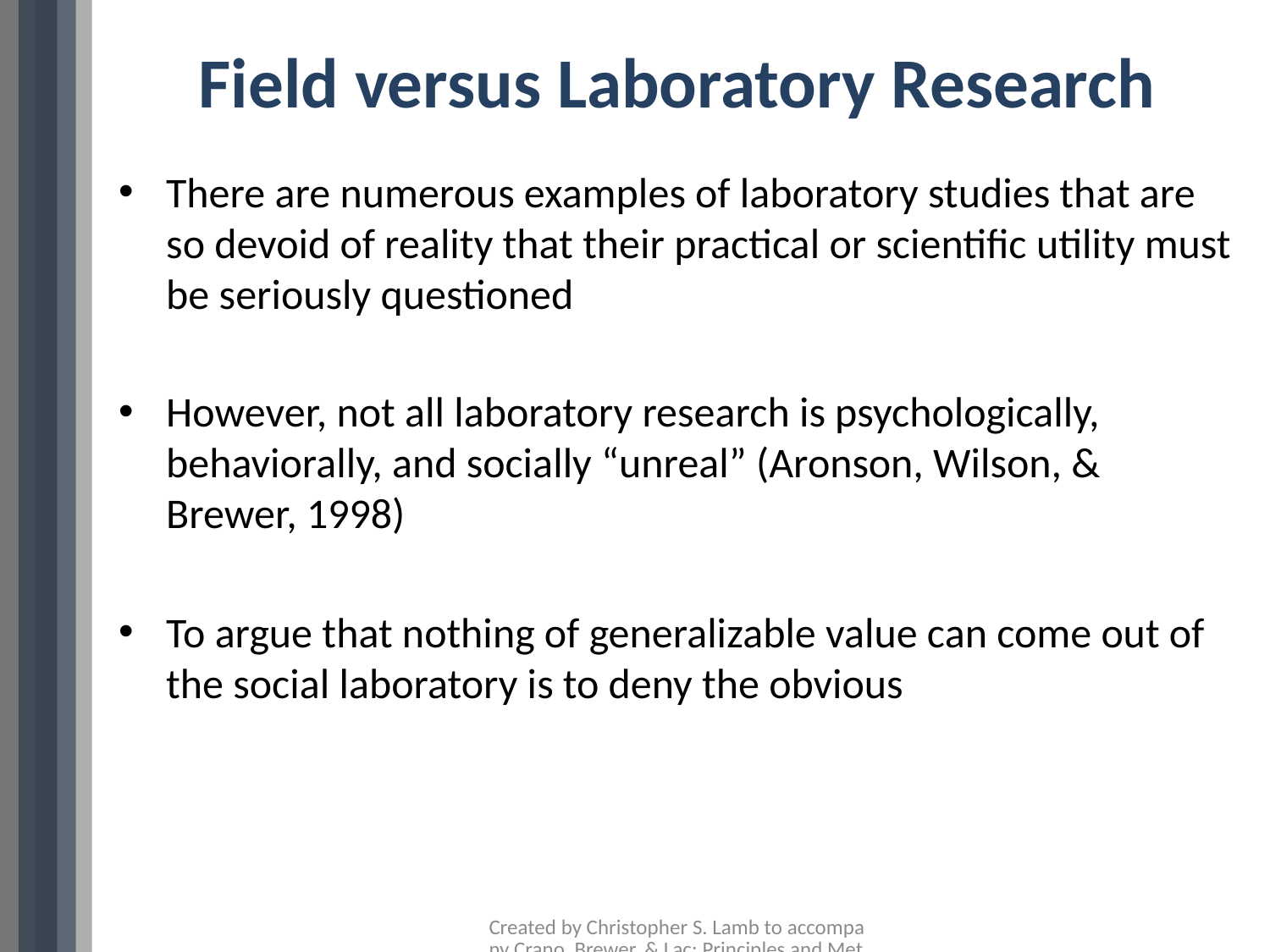

# Field versus Laboratory Research
There are numerous examples of laboratory studies that are so devoid of reality that their practical or scientific utility must be seriously questioned

However, not all laboratory research is psychologically, behaviorally, and socially “unreal” (Aronson, Wilson, & Brewer, 1998)

To argue that nothing of generalizable value can come out of the social laboratory is to deny the obvious
Created by Christopher S. Lamb to accompany Crano, Brewer, & Lac: Principles and Methods of Social Research, 3rd Edition, 2015, Routledge/Taylor & Francis